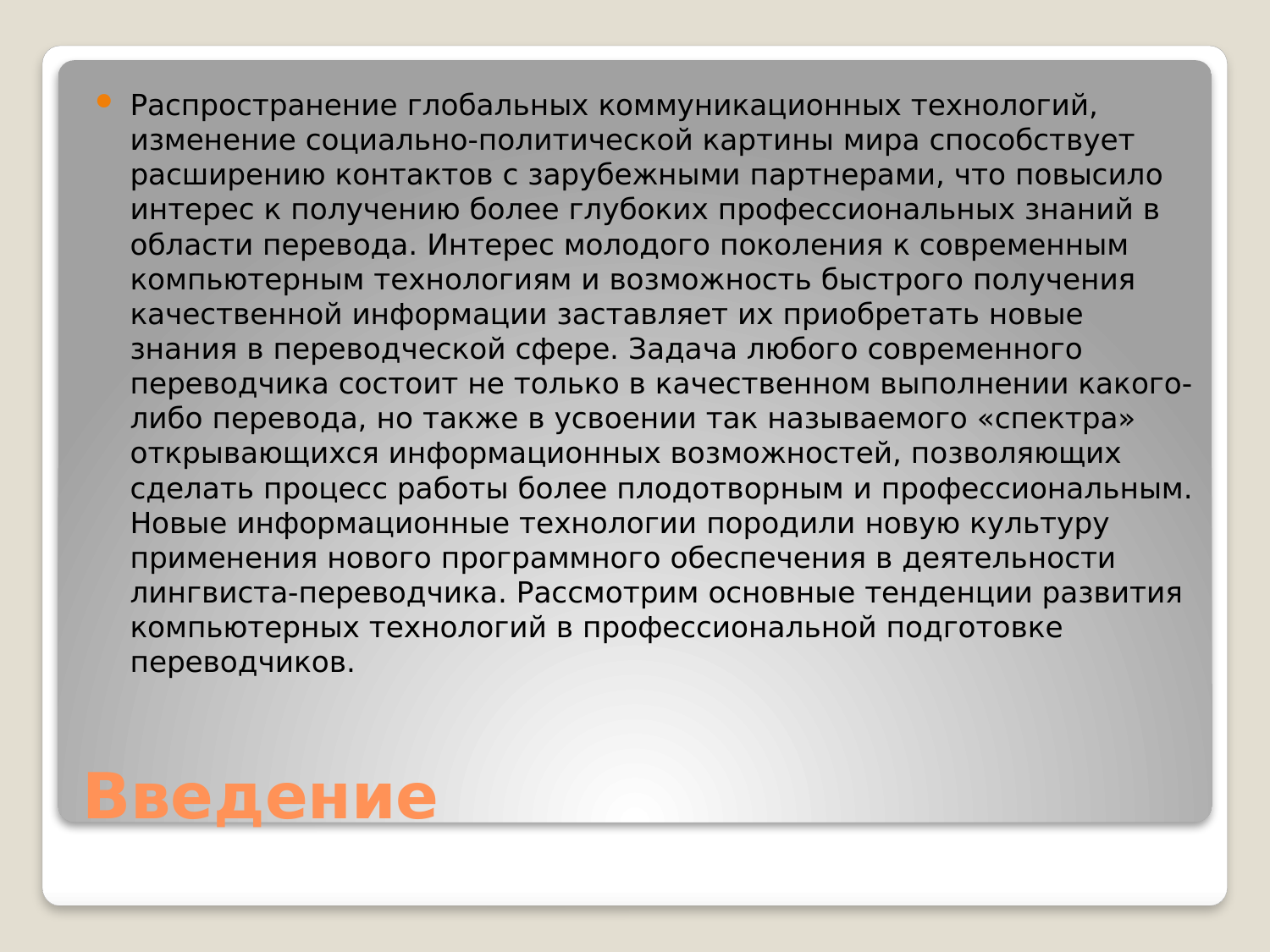

Распространение глобальных коммуникационных технологий, изменение социально-политической картины мира способствует расширению контактов с зарубежными партнерами, что повысило интерес к получению более глубоких профессиональных знаний в области перевода. Интерес молодого поколения к современным компьютерным технологиям и возможность быстрого получения качественной информации заставляет их приобретать новые знания в переводческой сфере. Задача любого современного переводчика состоит не только в качественном выполнении какого-либо перевода, но также в усвоении так называемого «спектра» открывающихся информационных возможностей, позволяющих сделать процесс работы более плодотворным и профессиональным. Новые информационные технологии породили новую культуру применения нового программного обеспечения в деятельности лингвиста-переводчика. Рассмотрим основные тенденции развития компьютерных технологий в профессиональной подготовке переводчиков.

# Введение